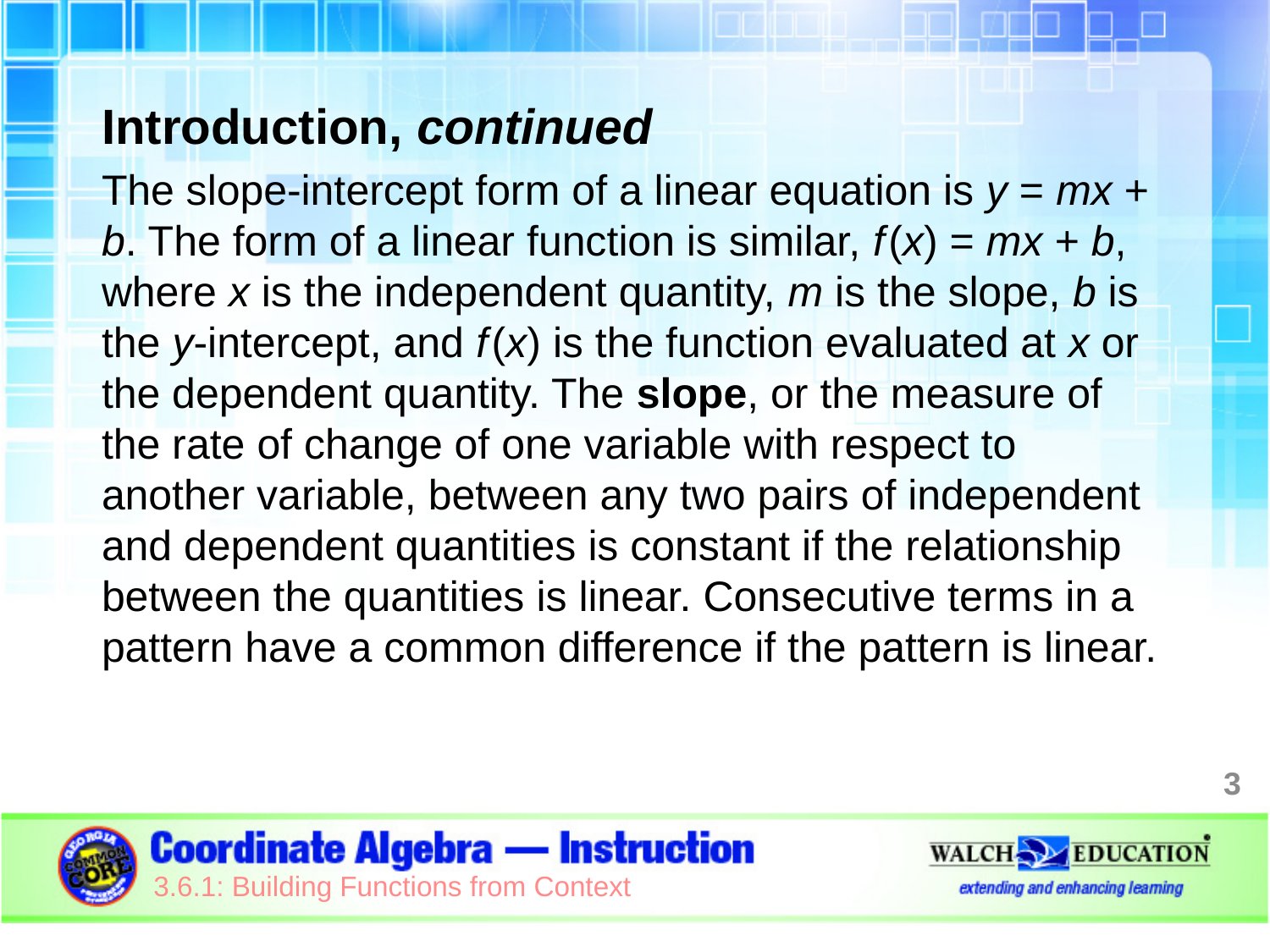

Introduction, continued
The slope-intercept form of a linear equation is y = mx + b. The form of a linear function is similar, f (x) = mx + b, where x is the independent quantity, m is the slope, b is the y-intercept, and f (x) is the function evaluated at x or the dependent quantity. The slope, or the measure of the rate of change of one variable with respect to another variable, between any two pairs of independent and dependent quantities is constant if the relationship between the quantities is linear. Consecutive terms in a pattern have a common difference if the pattern is linear.

3
3.6.1: Building Functions from Context